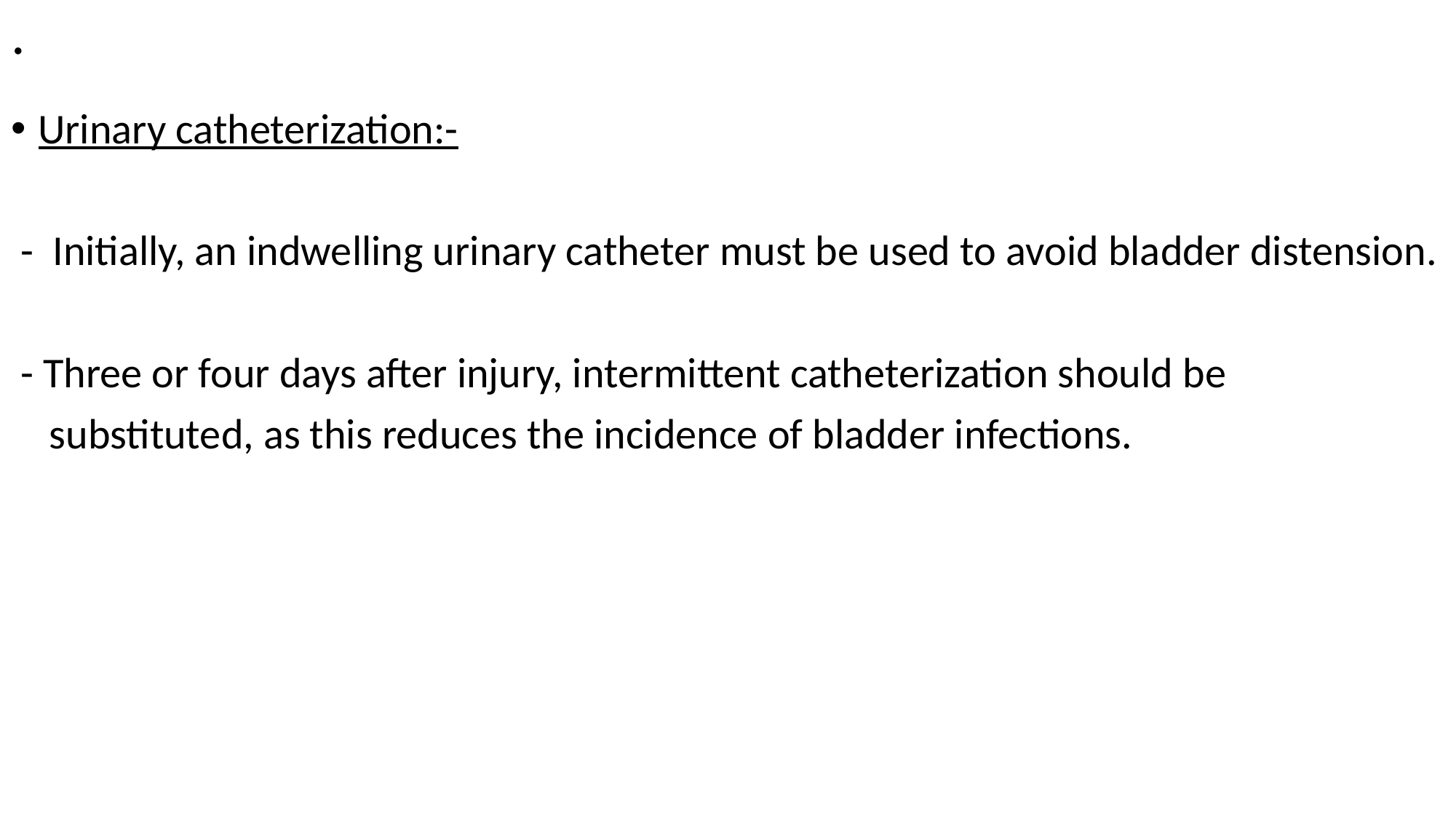

# .
Urinary catheterization:-

 -  Initially, an indwelling urinary catheter must be used to avoid bladder distension.

 - Three or four days after injury, intermittent catheterization should be
    substituted, as this reduces the incidence of bladder infections.